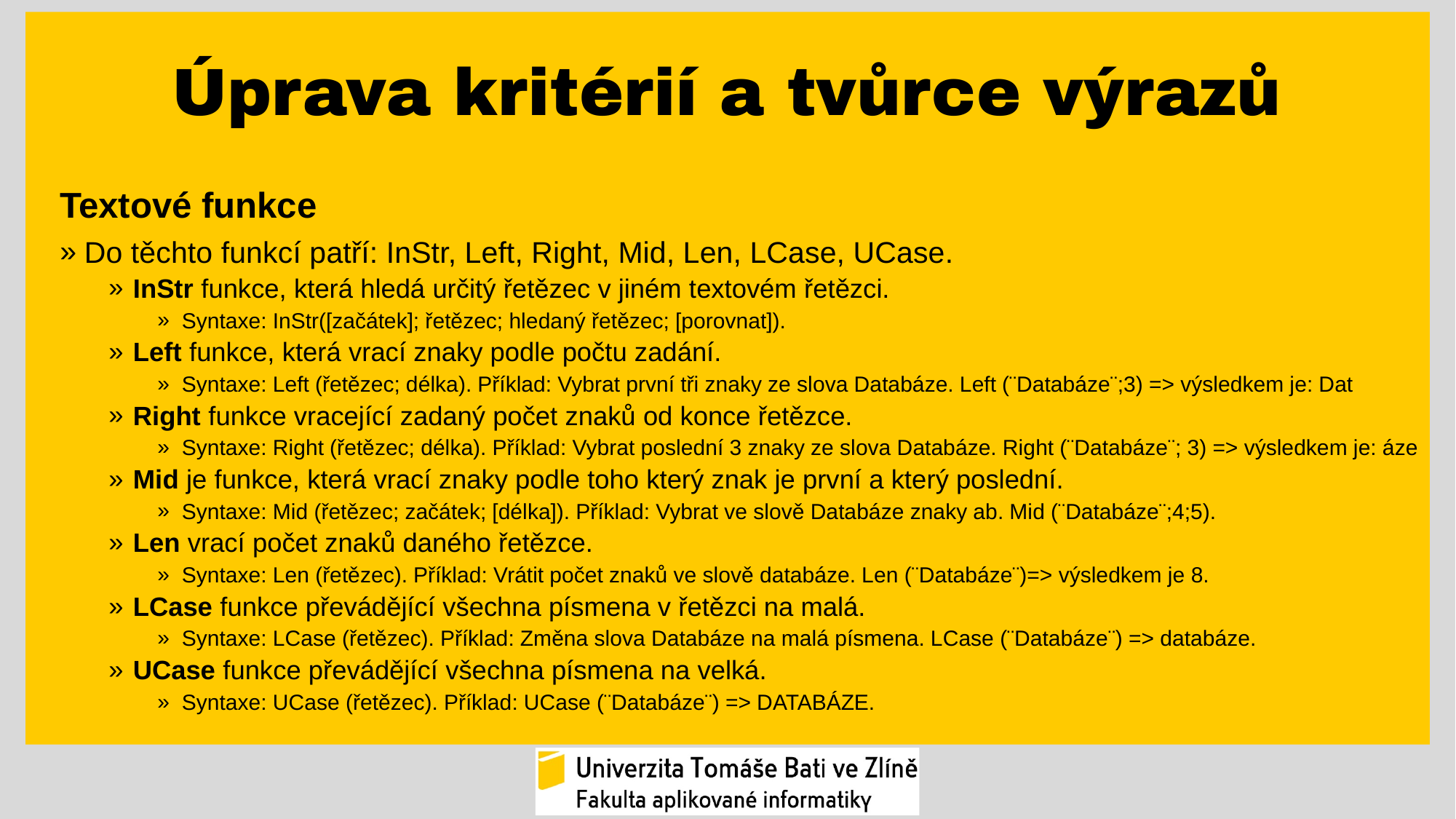

# Úprava kritérií a tvůrce výrazů
Textové funkce
Do těchto funkcí patří: InStr, Left, Right, Mid, Len, LCase, UCase.
InStr funkce, která hledá určitý řetězec v jiném textovém řetězci.
Syntaxe: InStr([začátek]; řetězec; hledaný řetězec; [porovnat]).
Left funkce, která vrací znaky podle počtu zadání.
Syntaxe: Left (řetězec; délka). Příklad: Vybrat první tři znaky ze slova Databáze. Left (¨Databáze¨;3) => výsledkem je: Dat
Right funkce vracející zadaný počet znaků od konce řetězce.
Syntaxe: Right (řetězec; délka). Příklad: Vybrat poslední 3 znaky ze slova Databáze. Right (¨Databáze¨; 3) => výsledkem je: áze
Mid je funkce, která vrací znaky podle toho který znak je první a který poslední.
Syntaxe: Mid (řetězec; začátek; [délka]). Příklad: Vybrat ve slově Databáze znaky ab. Mid (¨Databáze¨;4;5).
Len vrací počet znaků daného řetězce.
Syntaxe: Len (řetězec). Příklad: Vrátit počet znaků ve slově databáze. Len (¨Databáze¨)=> výsledkem je 8.
LCase funkce převádějící všechna písmena v řetězci na malá.
Syntaxe: LCase (řetězec). Příklad: Změna slova Databáze na malá písmena. LCase (¨Databáze¨) => databáze.
UCase funkce převádějící všechna písmena na velká.
Syntaxe: UCase (řetězec). Příklad: UCase (¨Databáze¨) => DATABÁZE.